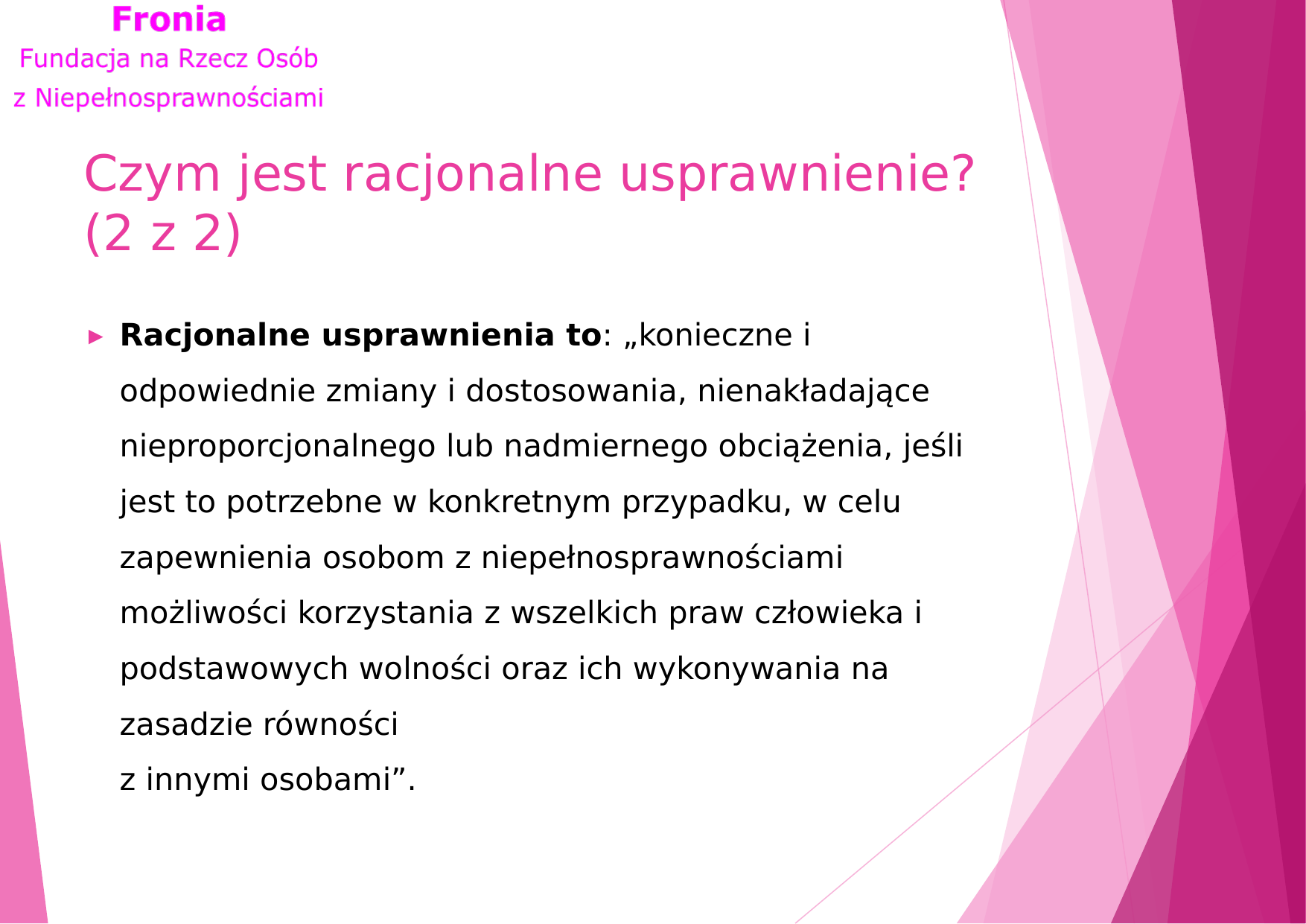

# Czym jest racjonalne usprawnienie? (2 z 2)
Racjonalne usprawnienia to: „konieczne i odpowiednie zmiany i dostosowania, nienakładające nieproporcjonalnego lub nadmiernego obciążenia, jeśli jest to potrzebne w konkretnym przypadku, w celu zapewnienia osobom z niepełnosprawnościami możliwości korzystania z wszelkich praw człowieka i podstawowych wolności oraz ich wykonywania na zasadzie równości
z innymi osobami”.